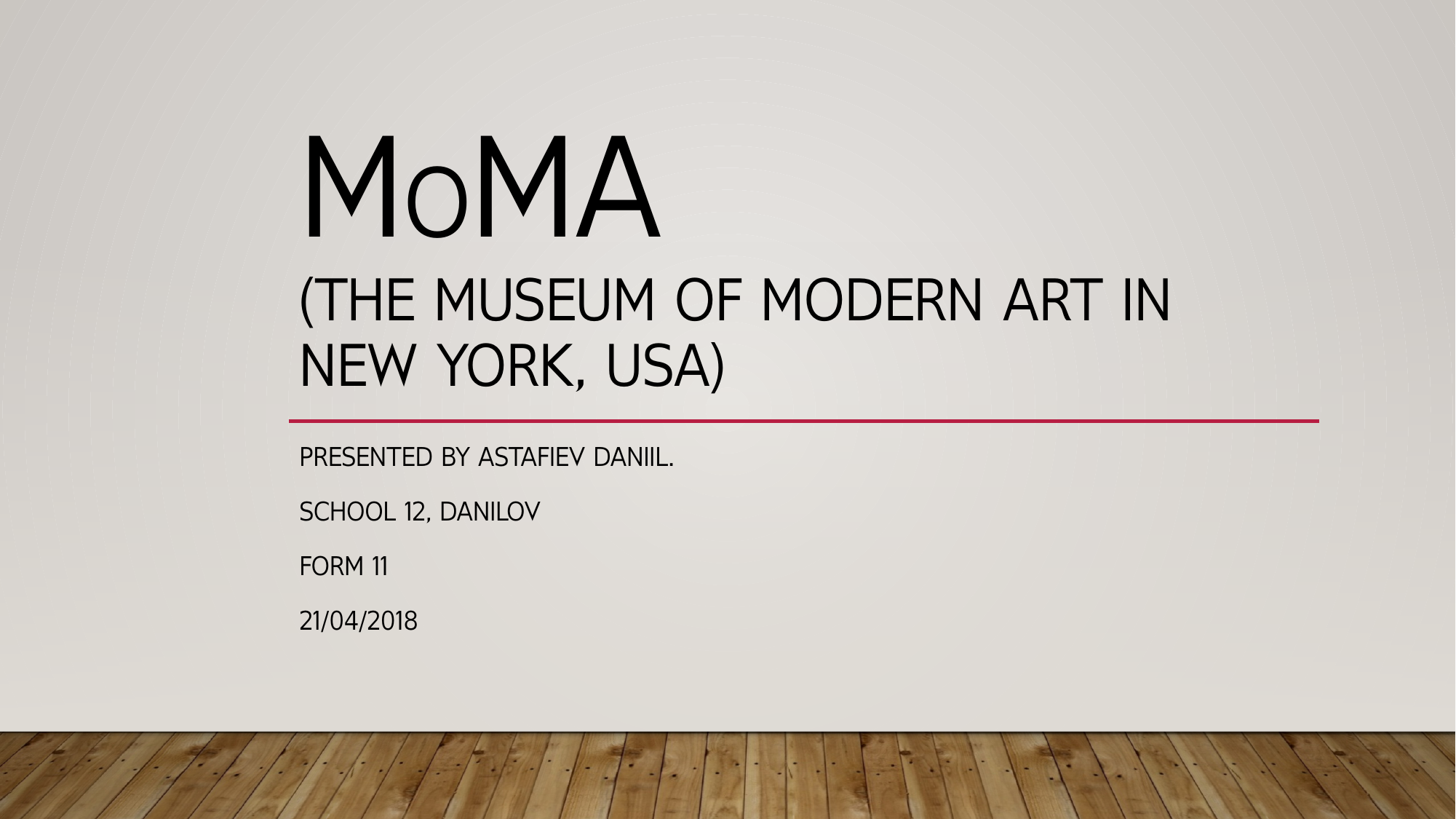

# MoMA (The Museum of Modern Art in new York, USA)
Presented by astafiev daniil.
School 12, danilov
Form 11
21/04/2018